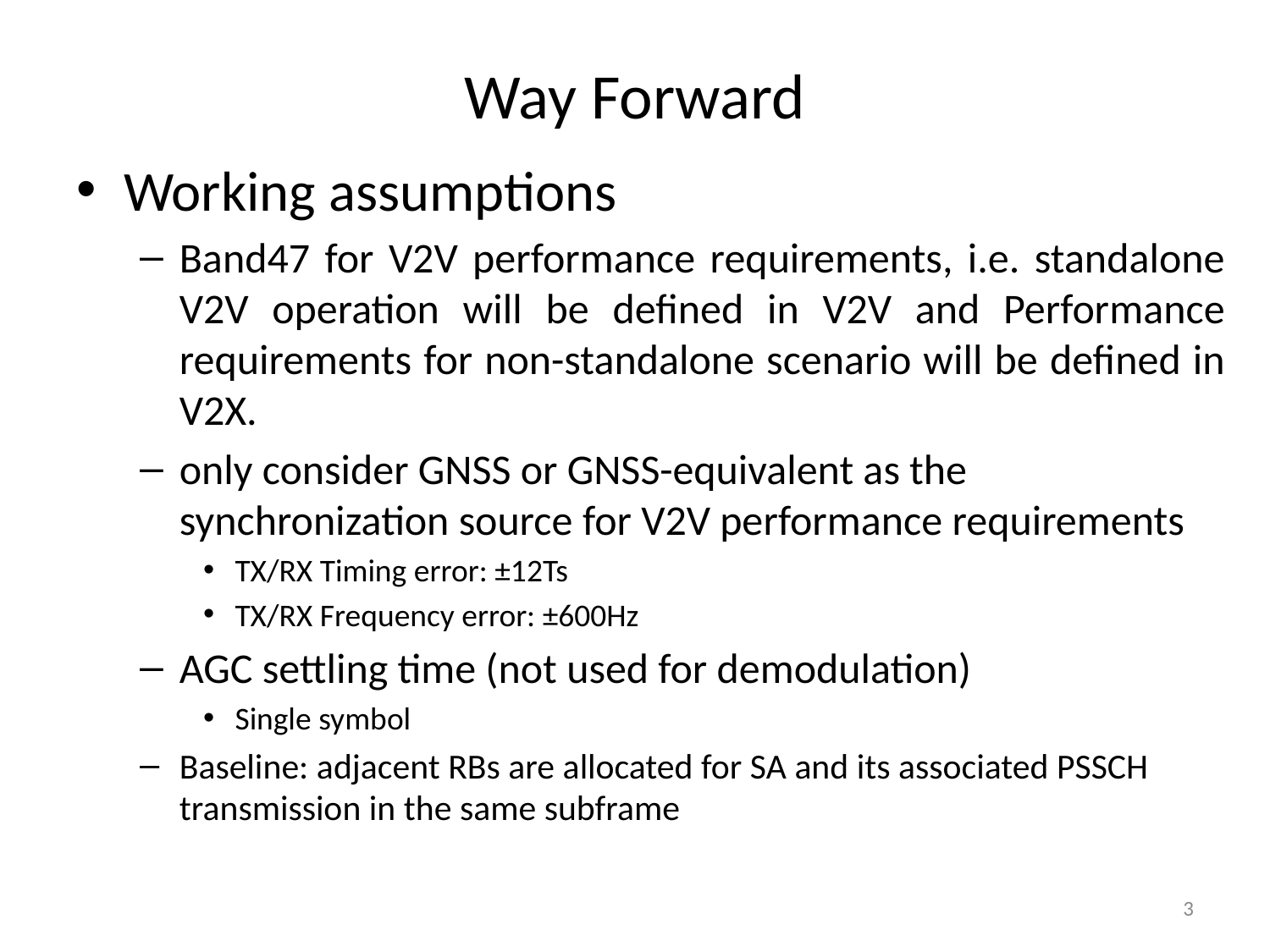

# Way Forward
Working assumptions
Band47 for V2V performance requirements, i.e. standalone V2V operation will be defined in V2V and Performance requirements for non-standalone scenario will be defined in V2X.
only consider GNSS or GNSS-equivalent as the synchronization source for V2V performance requirements
TX/RX Timing error: ±12Ts
TX/RX Frequency error: ±600Hz
AGC settling time (not used for demodulation)
Single symbol
Baseline: adjacent RBs are allocated for SA and its associated PSSCH transmission in the same subframe

3